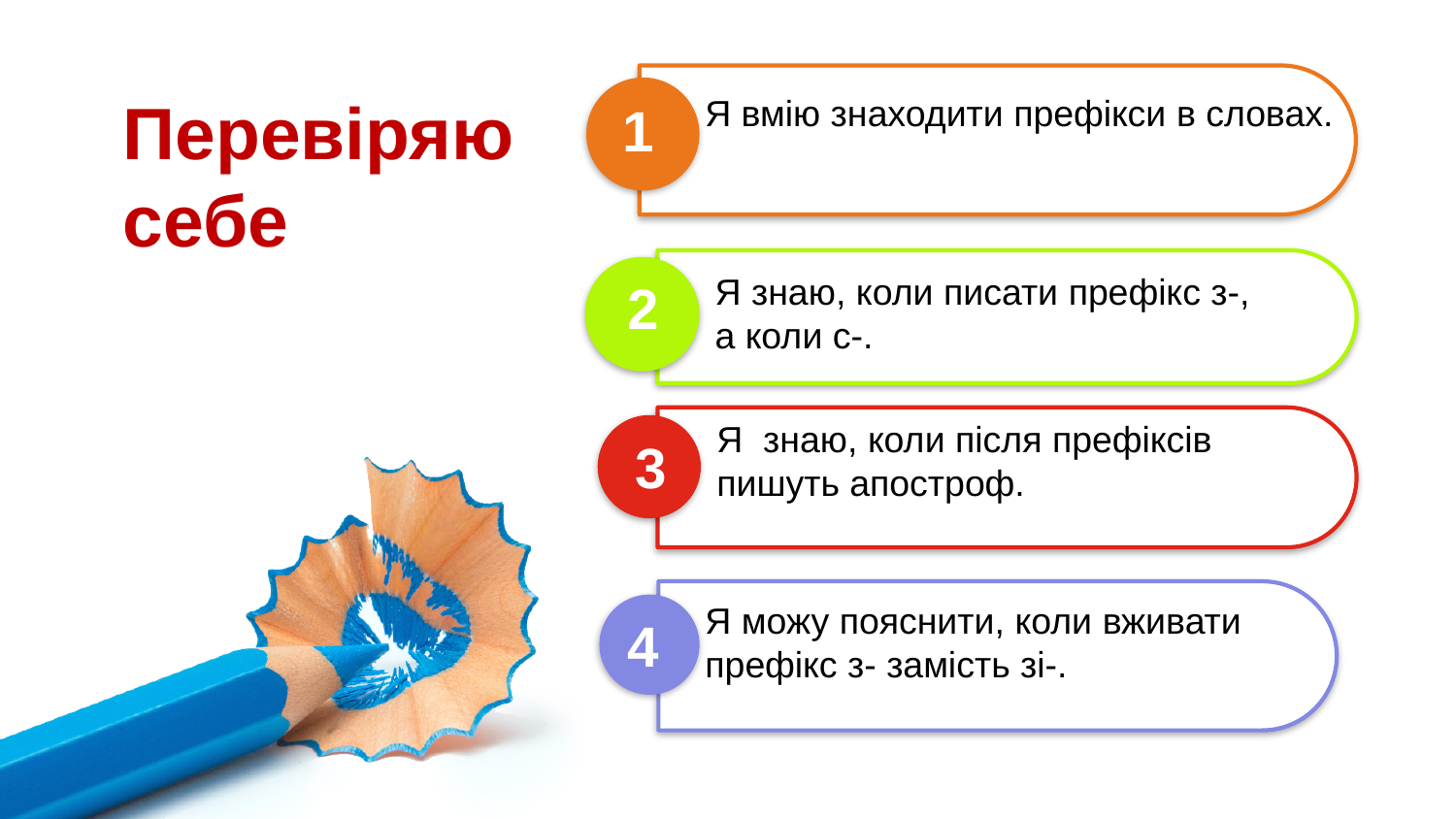

Перевіряю себе

Я вмію знаходити префікси в словах.

1

Я знаю, коли писати префікс з-,
а коли с-.
2

Я  знаю, коли після префіксів
пишуть апостроф.

3
Я можу пояснити, коли вживати
префікс з- замість зі-.

4